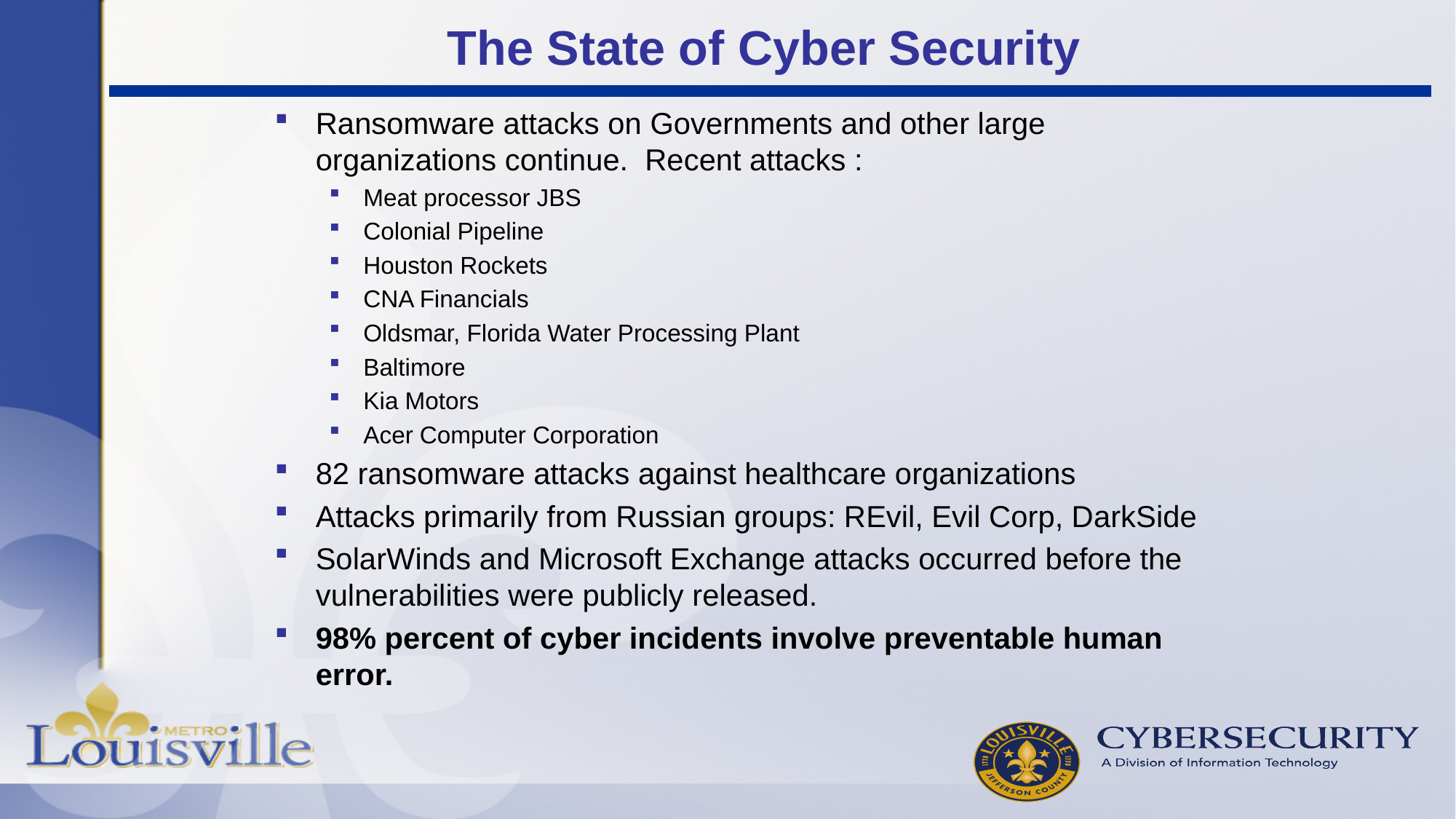

# The State of Cyber Security
Ransomware attacks on Governments and other large organizations continue.  Recent attacks :
Meat processor JBS
Colonial Pipeline
Houston Rockets
CNA Financials
Oldsmar, Florida Water Processing Plant
Baltimore
Kia Motors
Acer Computer Corporation
82 ransomware attacks against healthcare organizations
Attacks primarily from Russian groups: REvil, Evil Corp, DarkSide
SolarWinds and Microsoft Exchange attacks occurred before the vulnerabilities were publicly released.
98% percent of cyber incidents involve preventable human error.